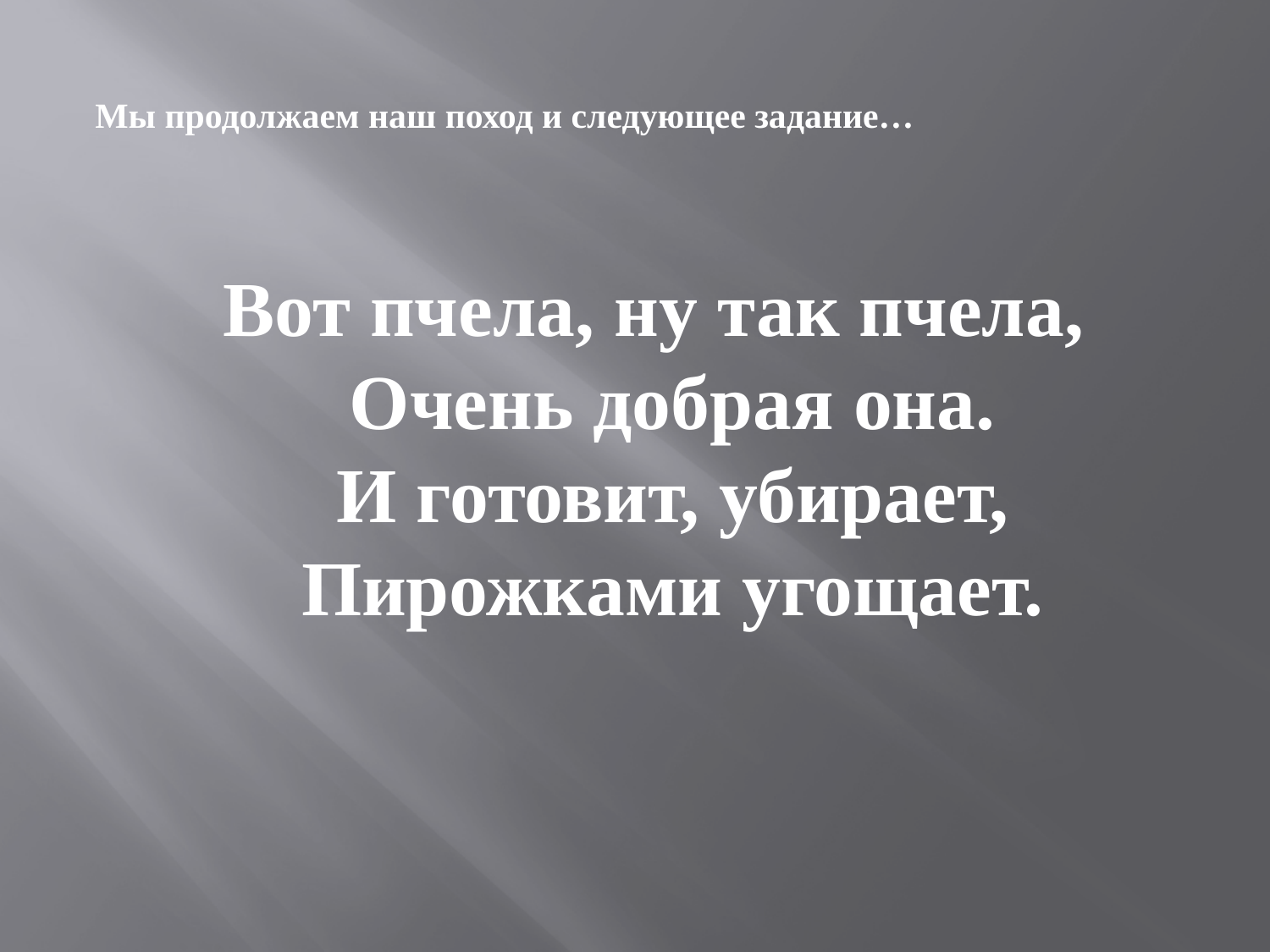

Мы продолжаем наш поход и следующее задание…

 Вот пчела, ну так пчела,
Очень добрая она.
И готовит, убирает,
Пирожками угощает.